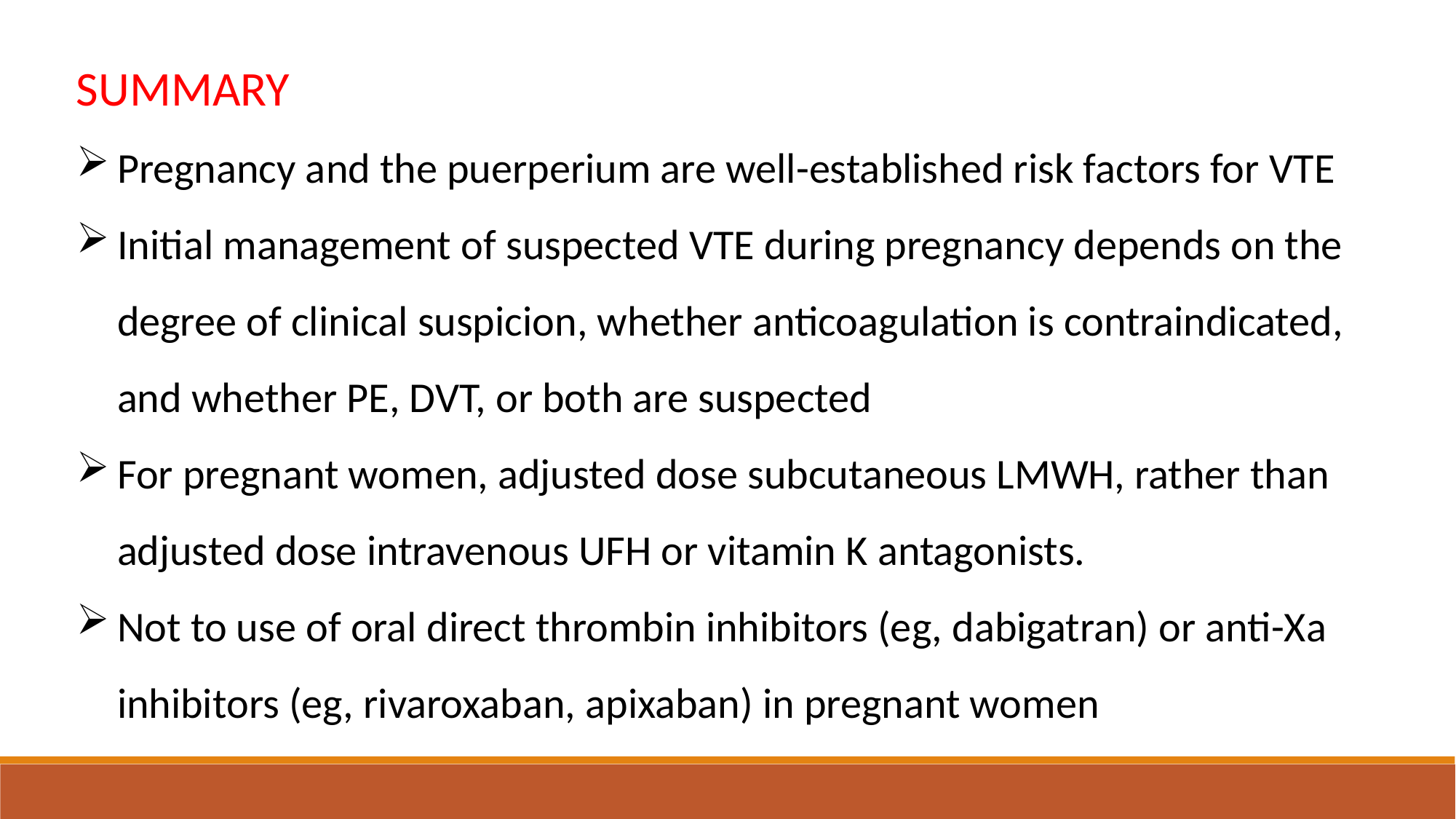

SUMMARY
Pregnancy and the puerperium are well-established risk factors for VTE
Initial management of suspected VTE during pregnancy depends on the degree of clinical suspicion, whether anticoagulation is contraindicated, and whether PE, DVT, or both are suspected
For pregnant women, adjusted dose subcutaneous LMWH, rather than adjusted dose intravenous UFH or vitamin K antagonists.
Not to use of oral direct thrombin inhibitors (eg, dabigatran) or anti-Xa inhibitors (eg, rivaroxaban, apixaban) in pregnant women